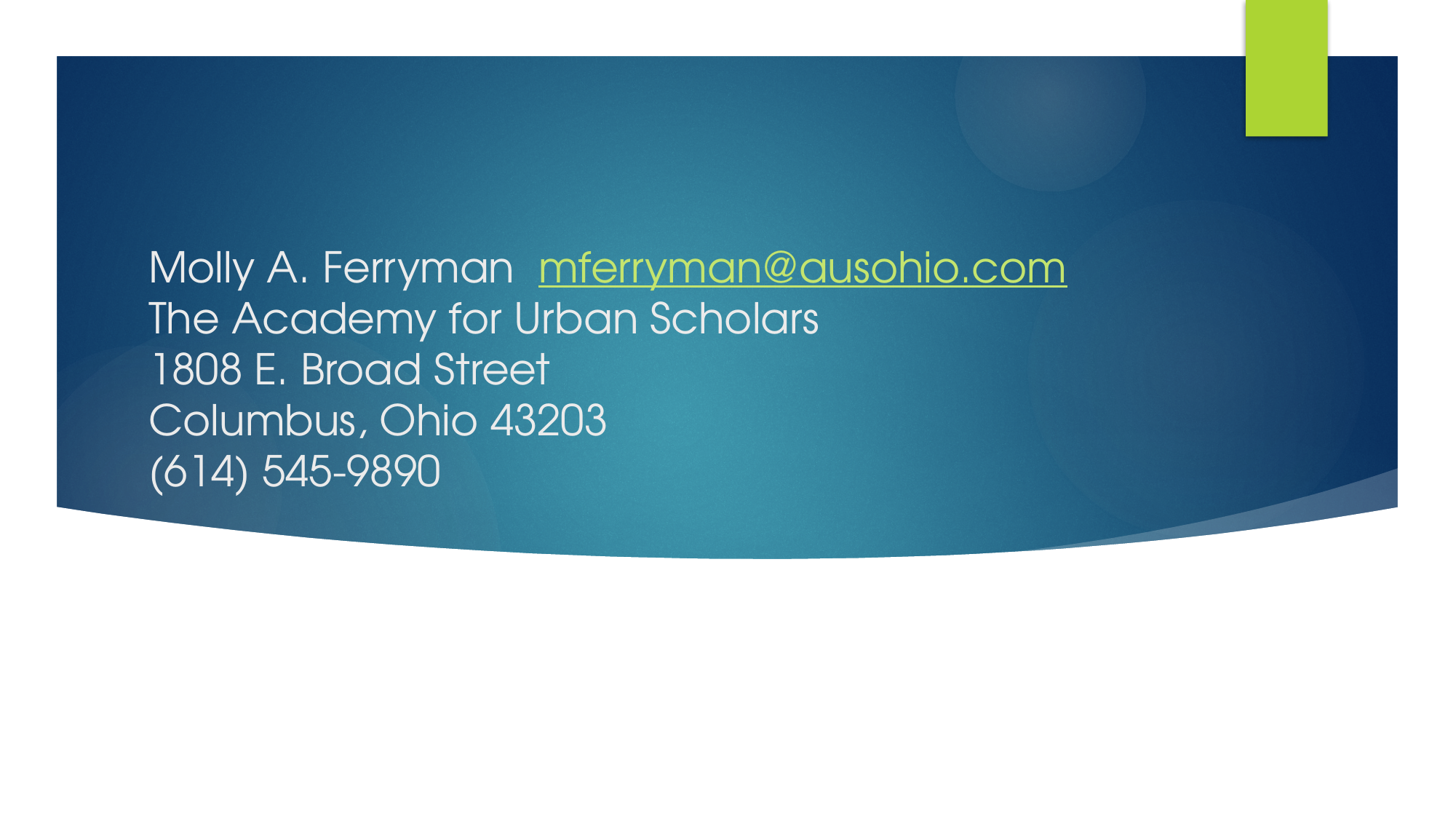

# Molly A. Ferryman  mferryman@ausohio.com The Academy for Urban Scholars 1808 E. Broad Street Columbus, Ohio 43203 (614) 545-9890